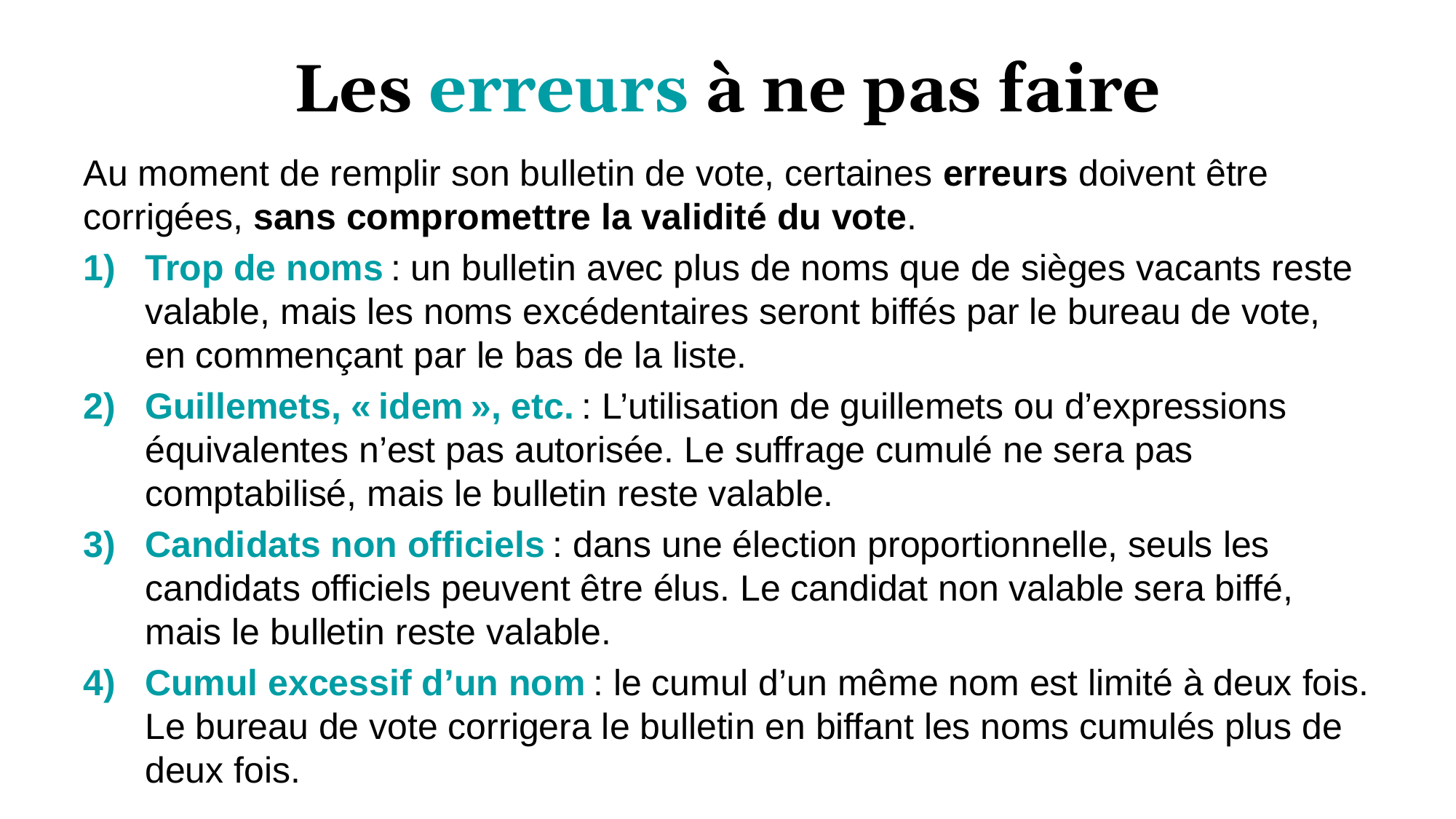

# Les erreurs à ne pas faire
Au moment de remplir son bulletin de vote, certaines erreurs doivent être corrigées, sans compromettre la validité du vote.
Trop de noms : un bulletin avec plus de noms que de sièges vacants reste valable, mais les noms excédentaires seront biffés par le bureau de vote, en commençant par le bas de la liste.
Guillemets, « idem », etc. : L’utilisation de guillemets ou d’expressions équivalentes n’est pas autorisée. Le suffrage cumulé ne sera pas comptabilisé, mais le bulletin reste valable.
Candidats non officiels : dans une élection proportionnelle, seuls les candidats officiels peuvent être élus. Le candidat non valable sera biffé, mais le bulletin reste valable.
Cumul excessif d’un nom : le cumul d’un même nom est limité à deux fois. Le bureau de vote corrigera le bulletin en biffant les noms cumulés plus de deux fois.